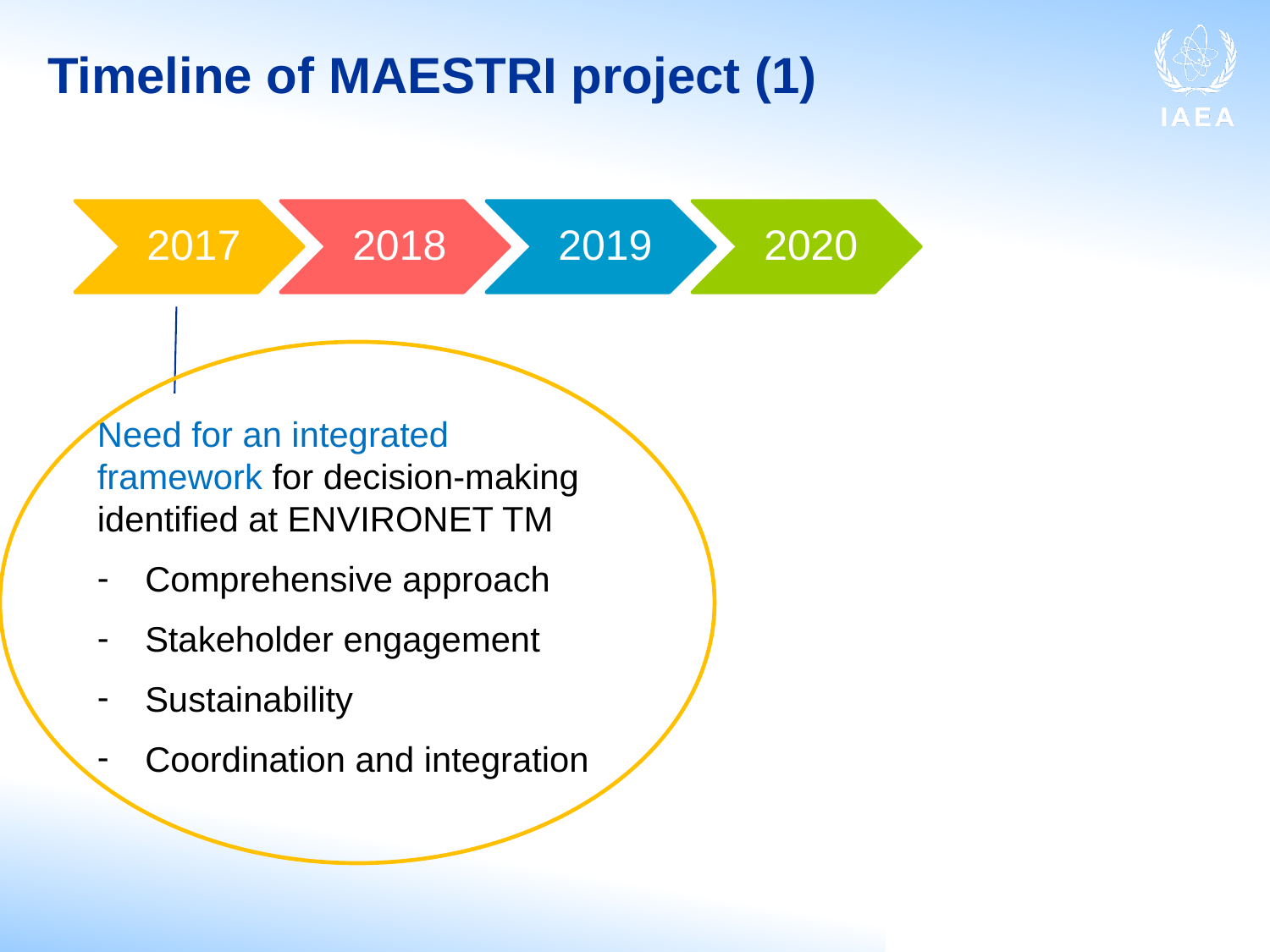

# Timeline of MAESTRI project (1)
2017
2018
2019
2020

Need for an integrated framework for decision-making identified at ENVIRONET TM
Comprehensive approach
Stakeholder engagement
Sustainability
Coordination and integration